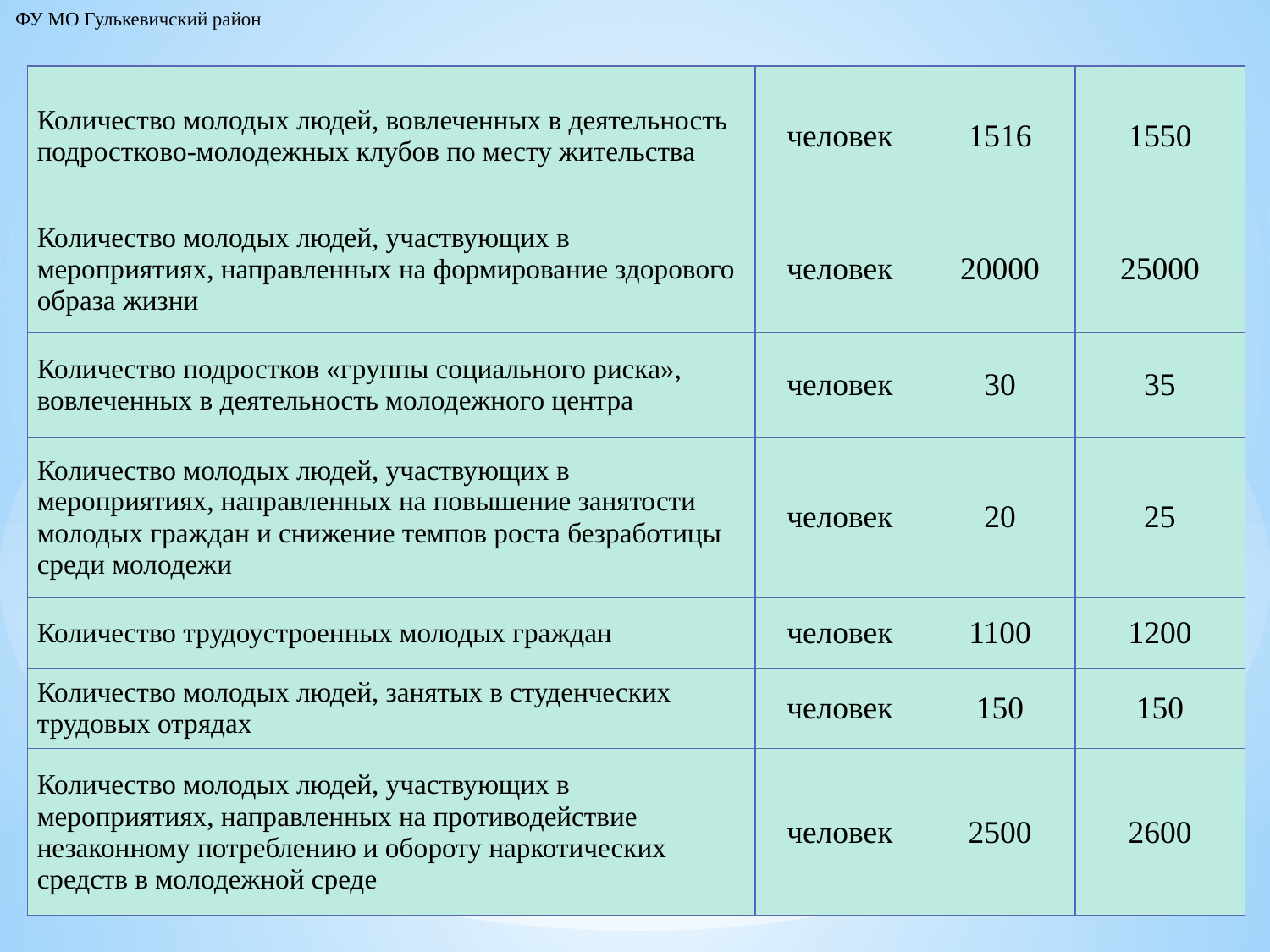

ФУ МО Гулькевичский район
| Количество молодых людей, вовлеченных в деятельность подростково-молодежных клубов по месту жительства | человек | 1516 | 1550 |
| --- | --- | --- | --- |
| Количество молодых людей, участвующих в мероприятиях, направленных на формирование здорового образа жизни | человек | 20000 | 25000 |
| Количество подростков «группы социального риска», вовлеченных в деятельность молодежного центра | человек | 30 | 35 |
| Количество молодых людей, участвующих в мероприятиях, направленных на повышение занятости молодых граждан и снижение темпов роста безработицы среди молодежи | человек | 20 | 25 |
| Количество трудоустроенных молодых граждан | человек | 1100 | 1200 |
| Количество молодых людей, занятых в студенческих трудовых отрядах | человек | 150 | 150 |
| Количество молодых людей, участвующих в мероприятиях, направленных на противодействие незаконному потреблению и обороту наркотических средств в молодежной среде | человек | 2500 | 2600 |